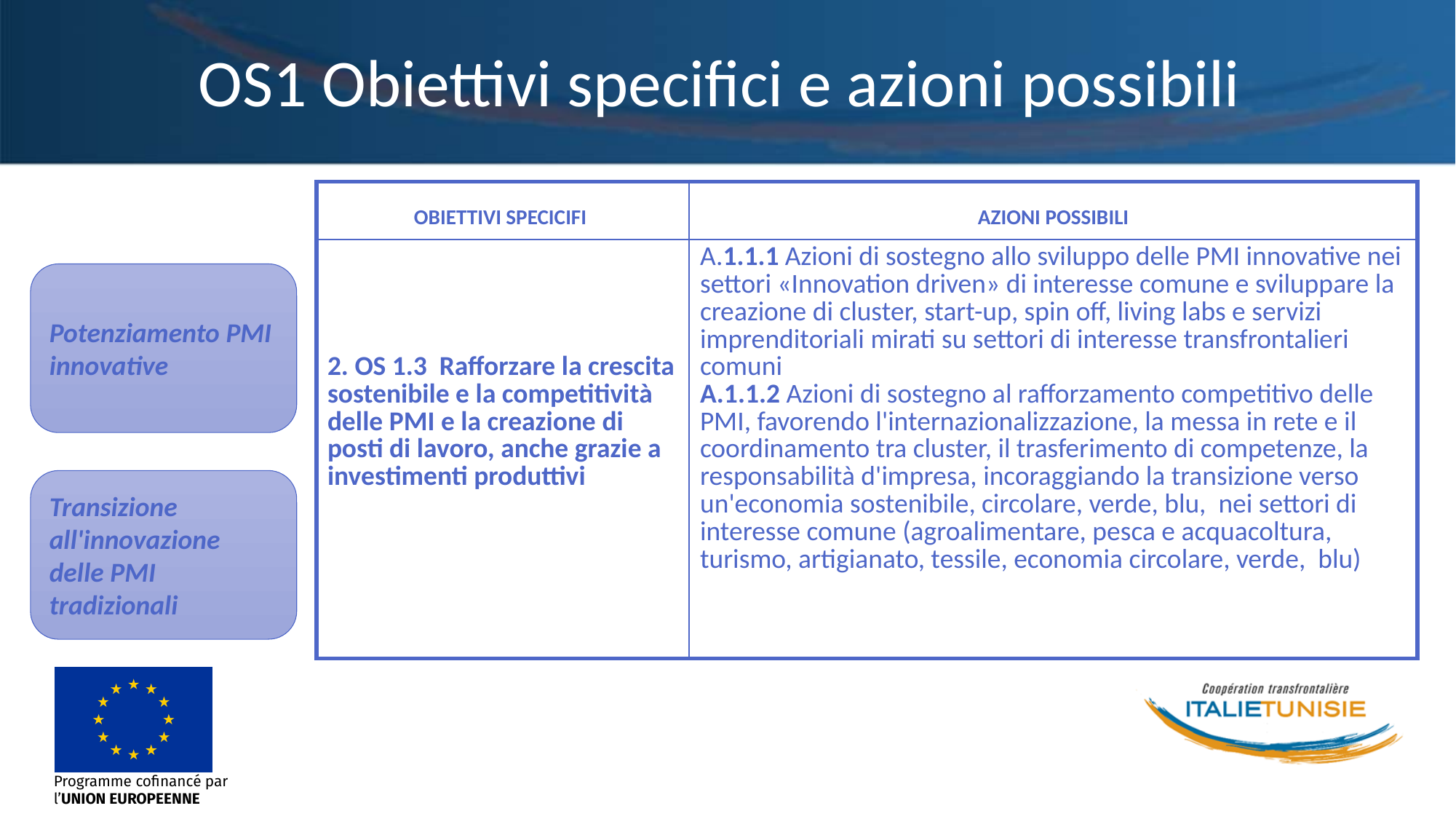

# OS1 Obiettivi specifici e azioni possibili
| OBIETTIVI SPECICIFI | AZIONI POSSIBILI |
| --- | --- |
| 2. OS 1.3 Rafforzare la crescita sostenibile e la competitività delle PMI e la creazione di posti di lavoro, anche grazie a investimenti produttivi | A.1.1.1 Azioni di sostegno allo sviluppo delle PMI innovative nei settori «Innovation driven» di interesse comune e sviluppare la creazione di cluster, start-up, spin off, living labs e servizi imprenditoriali mirati su settori di interesse transfrontalieri comuni A.1.1.2 Azioni di sostegno al rafforzamento competitivo delle PMI, favorendo l'internazionalizzazione, la messa in rete e il coordinamento tra cluster, il trasferimento di competenze, la responsabilità d'impresa, incoraggiando la transizione verso un'economia sostenibile, circolare, verde, blu, nei settori di interesse comune (agroalimentare, pesca e acquacoltura, turismo, artigianato, tessile, economia circolare, verde, blu) |
Potenziamento PMI innovative
Transizione all'innovazione delle PMI tradizionali